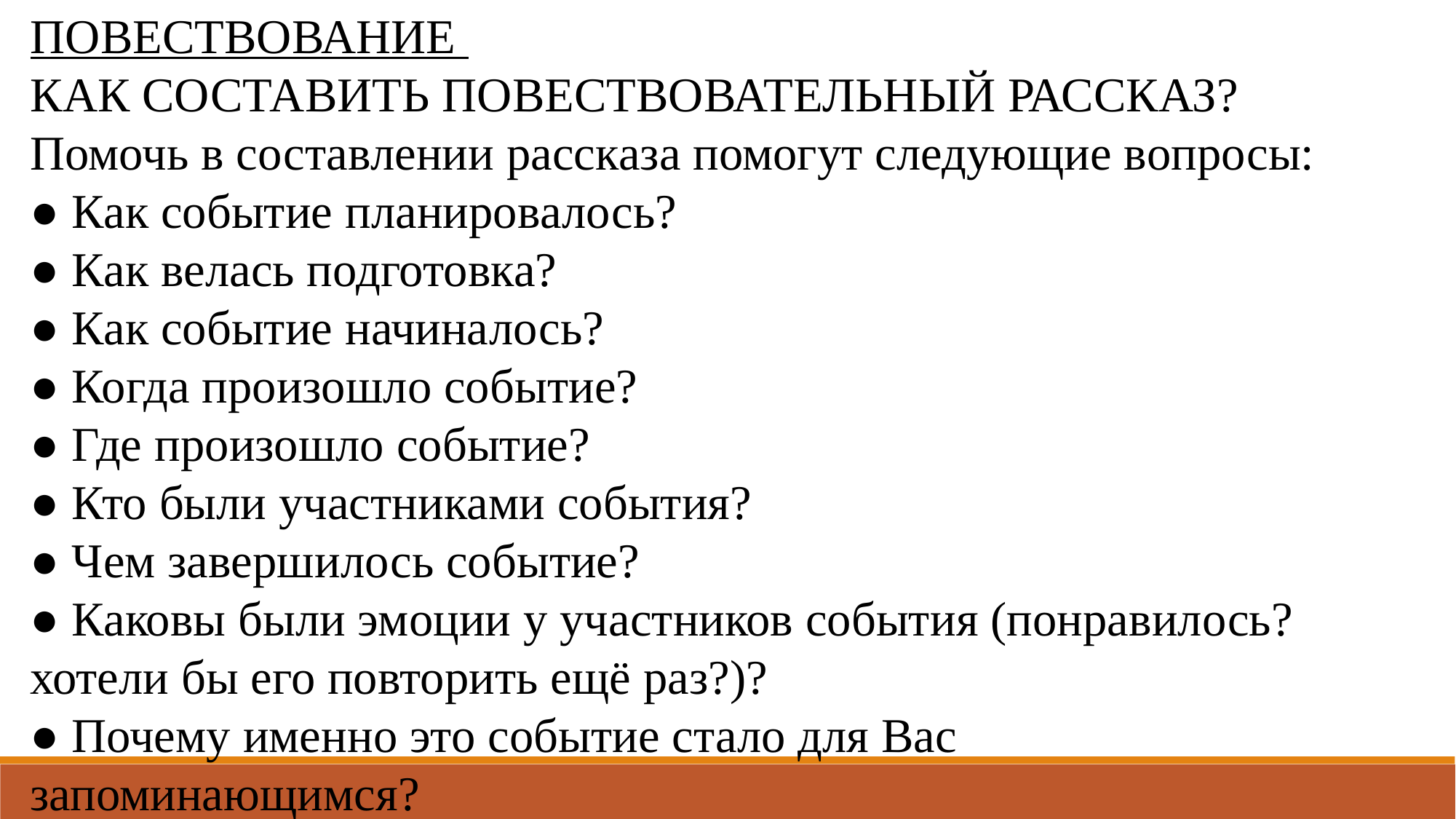

ПОВЕСТВОВАНИЕ 
КАК СОСТАВИТЬ ПОВЕСТВОВАТЕЛЬНЫЙ РАССКАЗ? 
Помочь в составлении рассказа помогут следующие вопросы: 
● Как событие планировалось? 
● Как велась подготовка? 
● Как событие начиналось? 
● Когда произошло событие? 
● Где произошло событие? 
● Кто были участниками события? 
● Чем завершилось событие? 
● Каковы были эмоции у участников события (понравилось? хотели бы его повторить ещё раз?)? 
● Почему именно это событие стало для Вас запоминающимся?